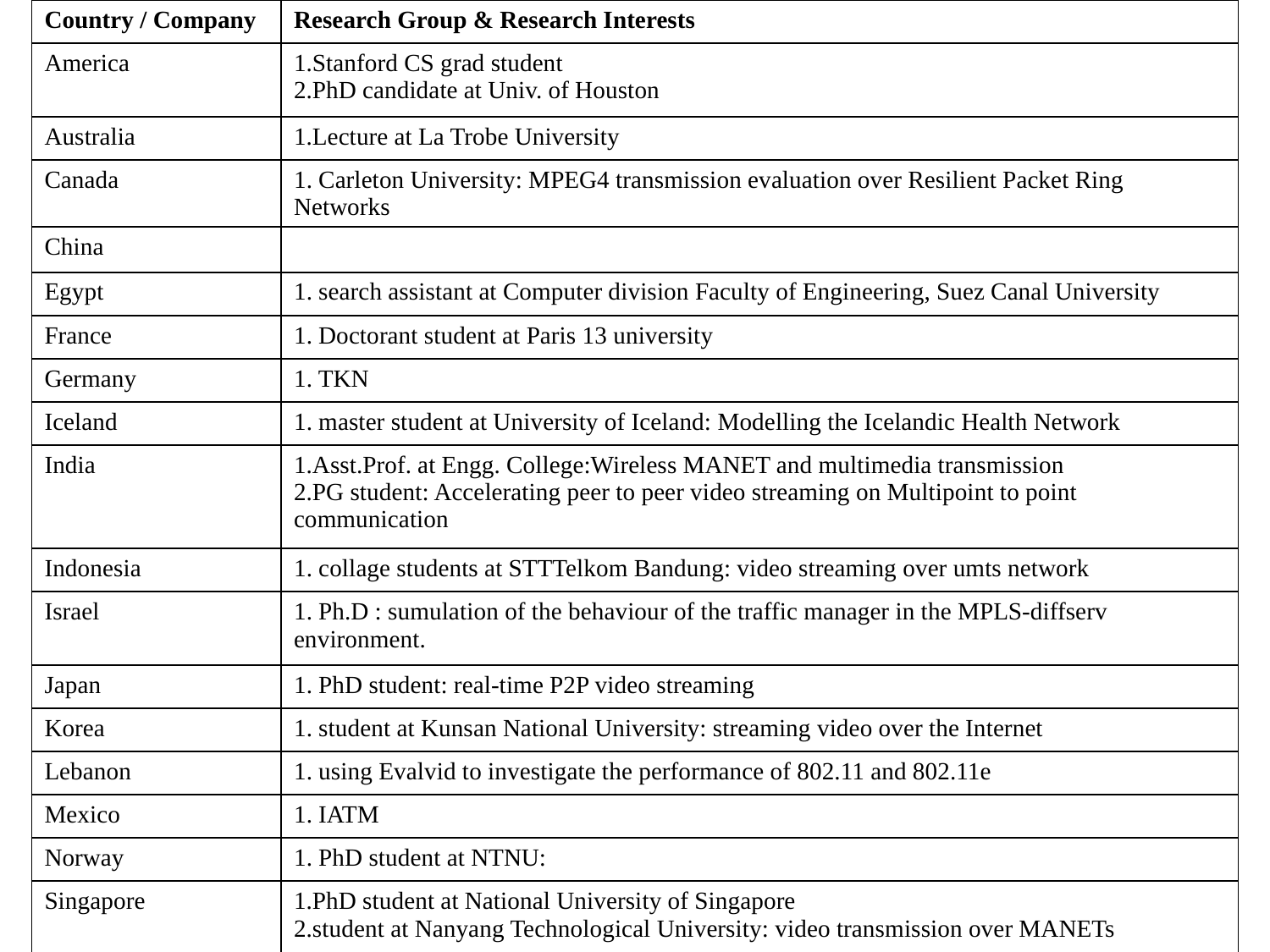

| Country / Company | Research Group & Research Interests |
| --- | --- |
| America | Stanford CS grad student PhD candidate at Univ. of Houston |
| Australia | Lecture at La Trobe University |
| Canada | 1. Carleton University: MPEG4 transmission evaluation over Resilient Packet Ring Networks |
| China |  |
| Egypt | 1. search assistant at Computer division Faculty of Engineering, Suez Canal University |
| France | 1. Doctorant student at Paris 13 university |
| Germany | 1. TKN |
| Iceland | 1. master student at University of Iceland: Modelling the Icelandic Health Network |
| India | Asst.Prof. at Engg. College:Wireless MANET and multimedia transmission PG student: Accelerating peer to peer video streaming on Multipoint to point communication |
| Indonesia | 1. collage students at STTTelkom Bandung: video streaming over umts network |
| Israel | 1. Ph.D : sumulation of the behaviour of the traffic manager in the MPLS-diffserv environment. |
| Japan | 1. PhD student: real-time P2P video streaming |
| Korea | 1. student at Kunsan National University: streaming video over the Internet |
| Lebanon | 1. using Evalvid to investigate the performance of 802.11 and 802.11e |
| Mexico | 1. IATM |
| Norway | 1. PhD student at NTNU: |
| Singapore | PhD student at National University of Singapore student at Nanyang Technological University: video transmission over MANETs |